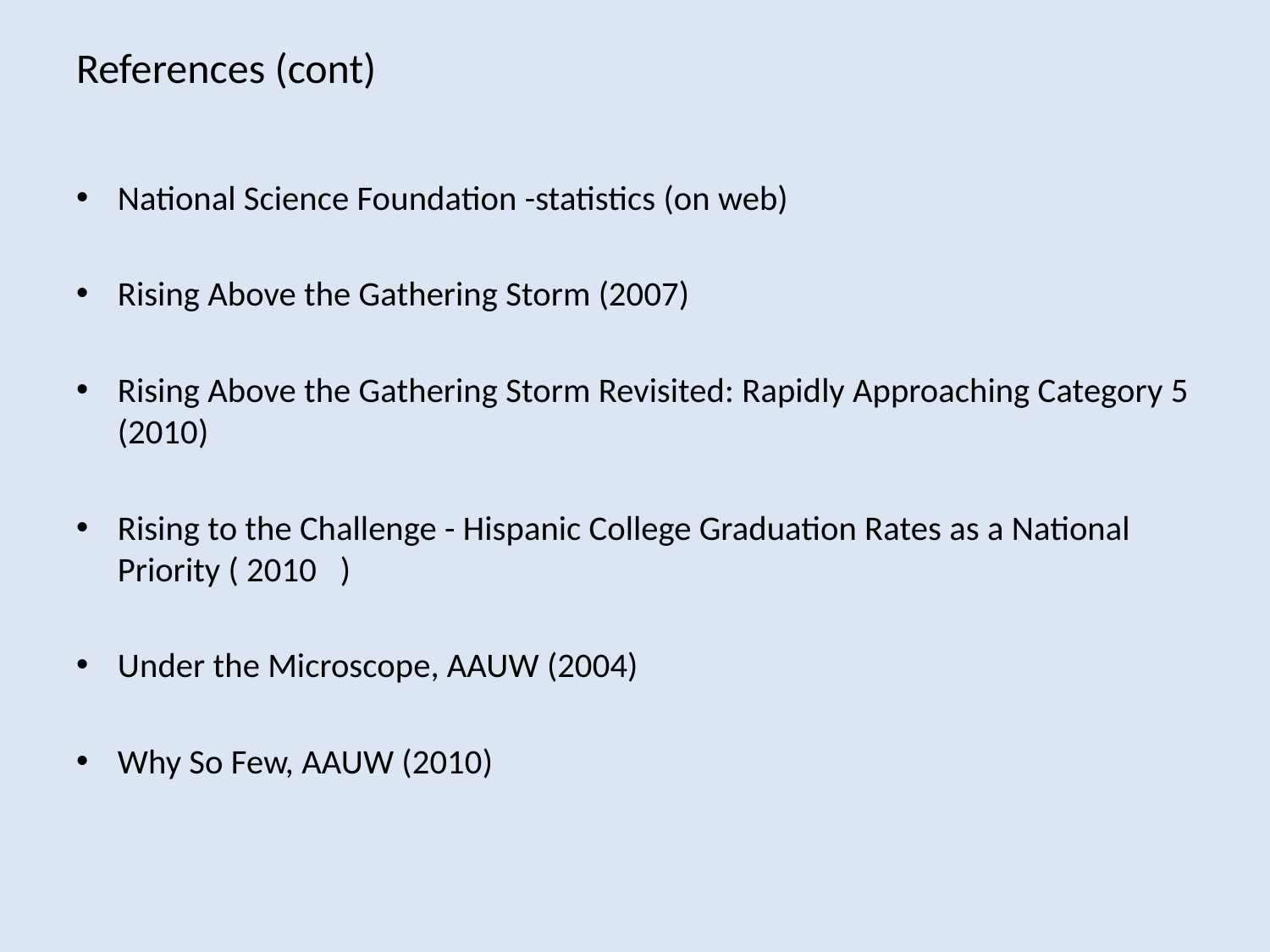

# References (cont)
National Science Foundation -statistics (on web)

Rising Above the Gathering Storm (2007)

Rising Above the Gathering Storm Revisited: Rapidly Approaching Category 5 (2010)

Rising to the Challenge - Hispanic College Graduation Rates as a National Priority ( 2010   )

Under the Microscope, AAUW (2004)

Why So Few, AAUW (2010)